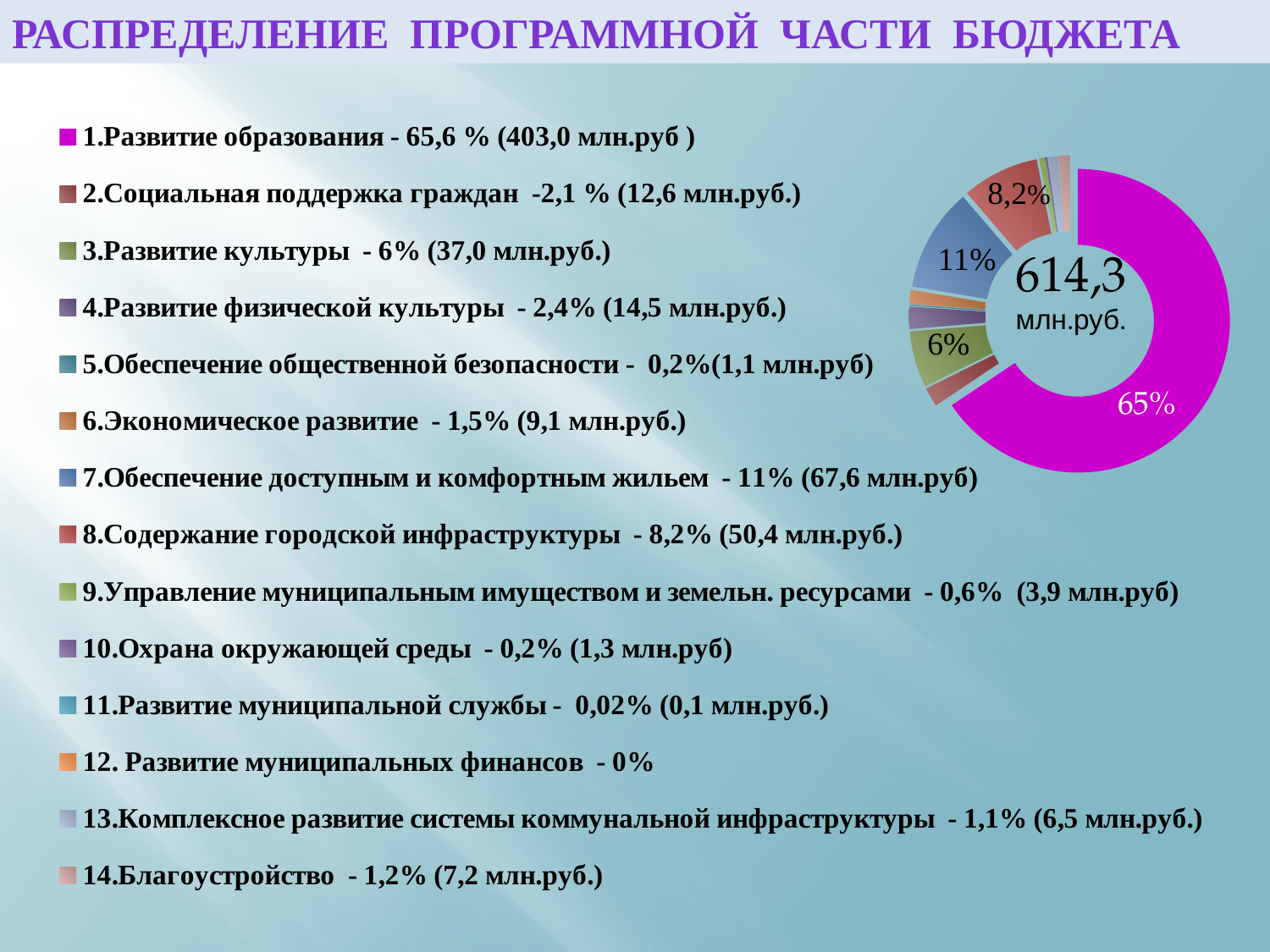

Распределение  программной  части  бюджета

### Chart

| Category | сумма |
|---|---|
| 1.Развитие образования - 65,6 % (403,0 млн.руб ) | 403.0 |
| 2.Социальная поддержка граждан  -2,1 % (12,6 млн.руб.) | 12.6 |
| 3.Развитие культуры  - 6% (37,0 млн.руб.) | 37.0 |
| 4.Развитие физической культуры  - 2,4% (14,5 млн.руб.) | 14.5 |
| 5.Обеспечение общественной безопасности -  0,2%(1,1 млн.руб) | 1.1 |
| 6.Экономическое развитие  - 1,5% (9,1 млн.руб.) | 9.1 |
| 7.Обеспечение доступным и комфортным жильем  - 11% (67,6 млн.руб) | 67.6 |
| 8.Содержание городской инфраструктуры  - 8,2% (50,4 млн.руб.) | 50.4 |
| 9.Управление муниципальным имуществом и земельн. ресурсами  - 0,6%  (3,9 млн.руб) | 3.9 |
| 10.Охрана окружающей среды  - 0,2% (1,3 млн.руб) | 1.3 |
| 11.Развитие муниципальной службы -  0,02% (0,1 млн.руб.) | 0.1 |
| 12. Развитие муниципальных финансов  - 0% | None |
| 13.Комплексное развитие системы коммунальной инфраструктуры  - 1,1% (6,5 млн.руб.) | 6.5 |
| 14.Благоустройство  - 1,2% (7,2 млн.руб.) | 7.2 |
614,3 млн.руб.
65%